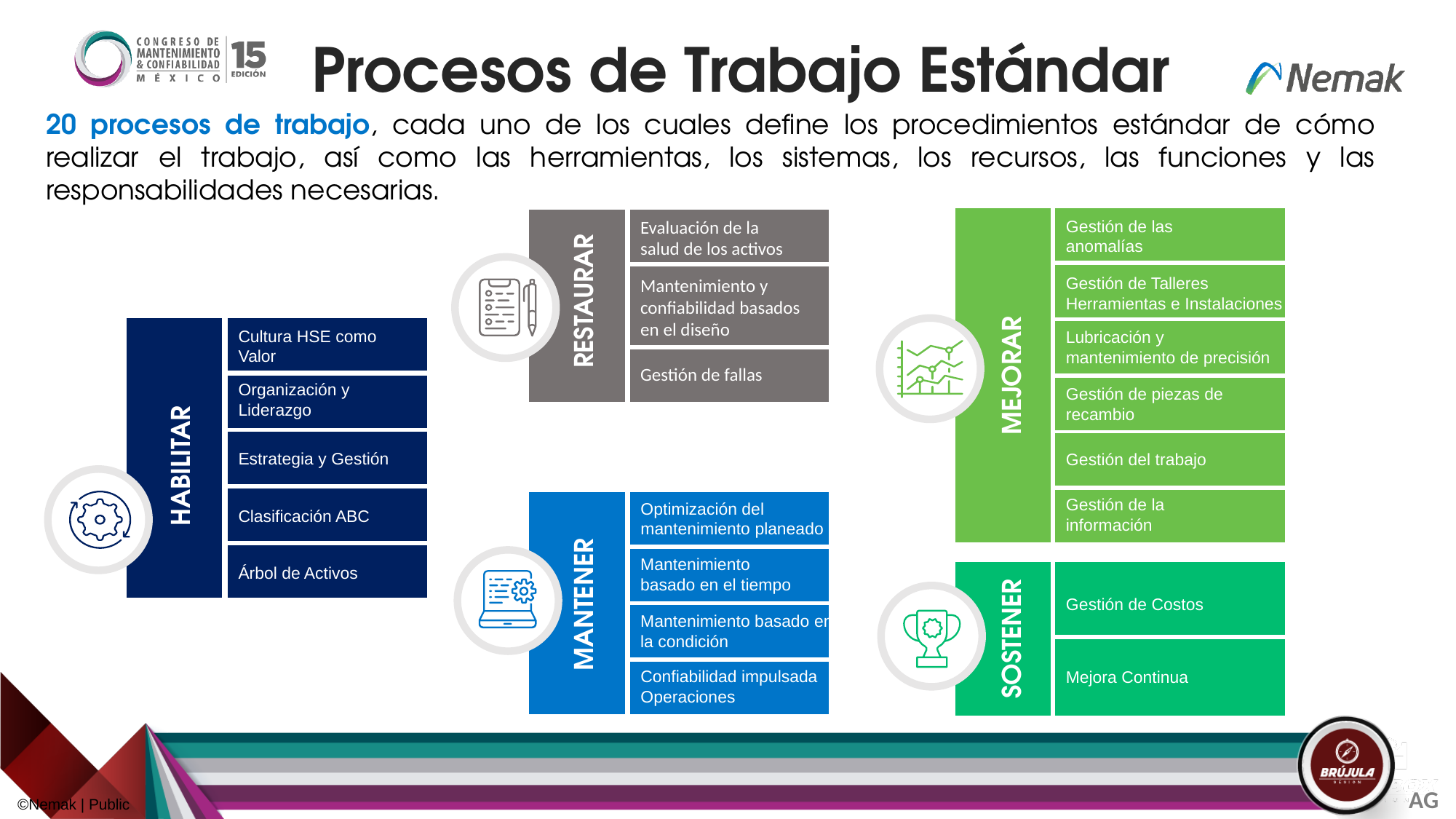

# Procesos de Trabajo Estándar
20 procesos de trabajo, cada uno de los cuales define los procedimientos estándar de cómo realizar el trabajo, así como las herramientas, los sistemas, los recursos, las funciones y las responsabilidades necesarias.

Evaluación de la salud de los activos
Gestión de las anomalías

Gestión de Talleres Herramientas e Instalaciones
Mantenimiento y confiabilidad basados en el diseño

RESTAURAR

Cultura HSE como Valor
Lubricación y mantenimiento de precisión

MEJORAR
Gestión de fallas
Organización y Liderazgo

Gestión de piezas de recambio

Estrategia y Gestión
Gestión del trabajo
HABILITAR

Gestión de la información

Optimización del mantenimiento planeado
Clasificación ABC

Mantenimiento basado en el tiempo

Árbol de Activos

MANTENER

Gestión de Costos
Mantenimiento basado en la condición

SOSTENER

Confiabilidad impulsada Operaciones
Mejora Continua

AG